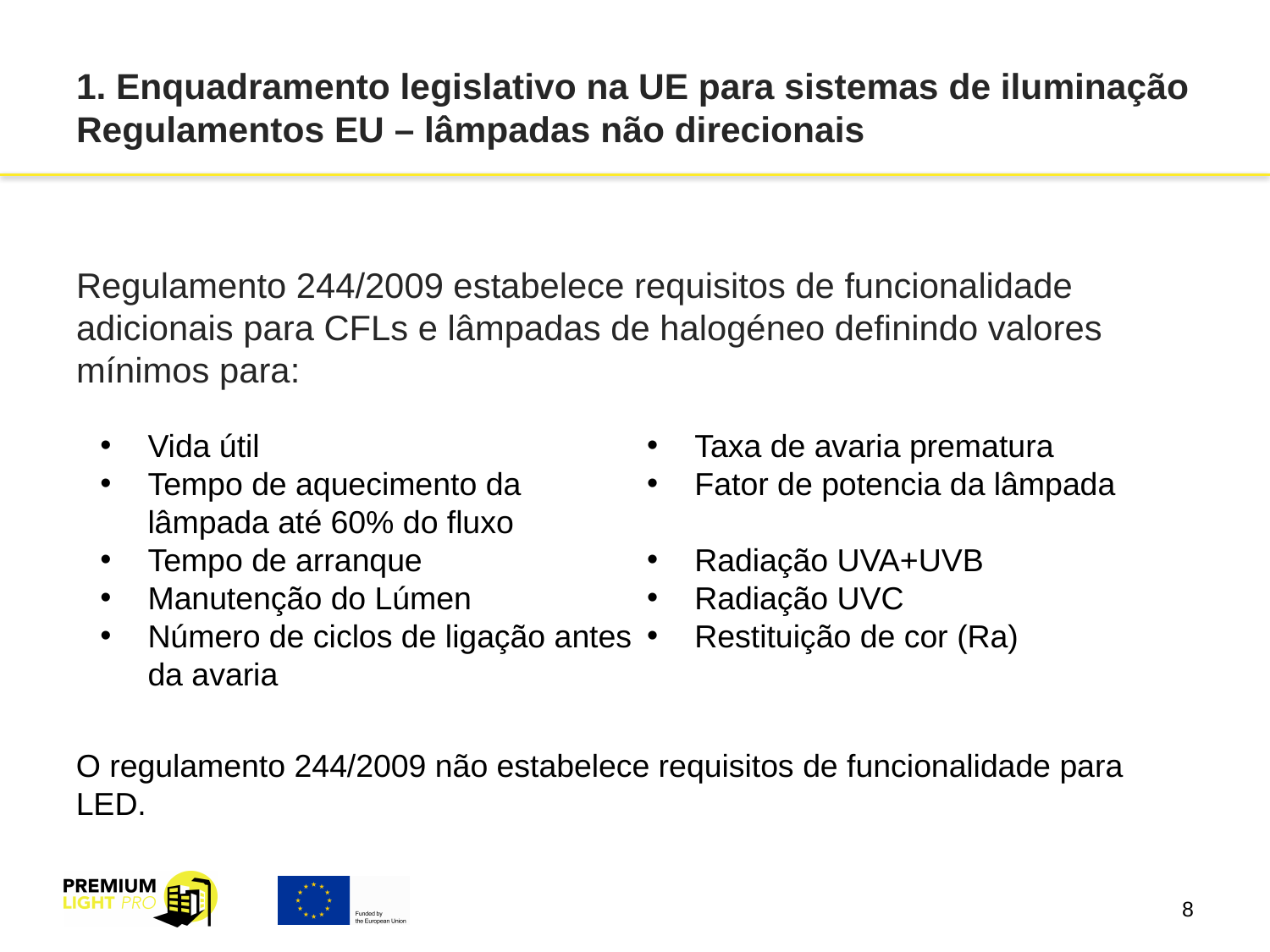

# 1. Enquadramento legislativo na UE para sistemas de iluminação Regulamentos EU – lâmpadas não direcionais

Regulamento 244/2009 estabelece requisitos de funcionalidade adicionais para CFLs e lâmpadas de halogéneo definindo valores mínimos para:

Vida útil
Tempo de aquecimento da lâmpada até 60% do fluxo
Tempo de arranque
Manutenção do Lúmen
Número de ciclos de ligação antes da avaria
Taxa de avaria prematura
Fator de potencia da lâmpada
Radiação UVA+UVB
Radiação UVC
Restituição de cor (Ra)
O regulamento 244/2009 não estabelece requisitos de funcionalidade para LED.